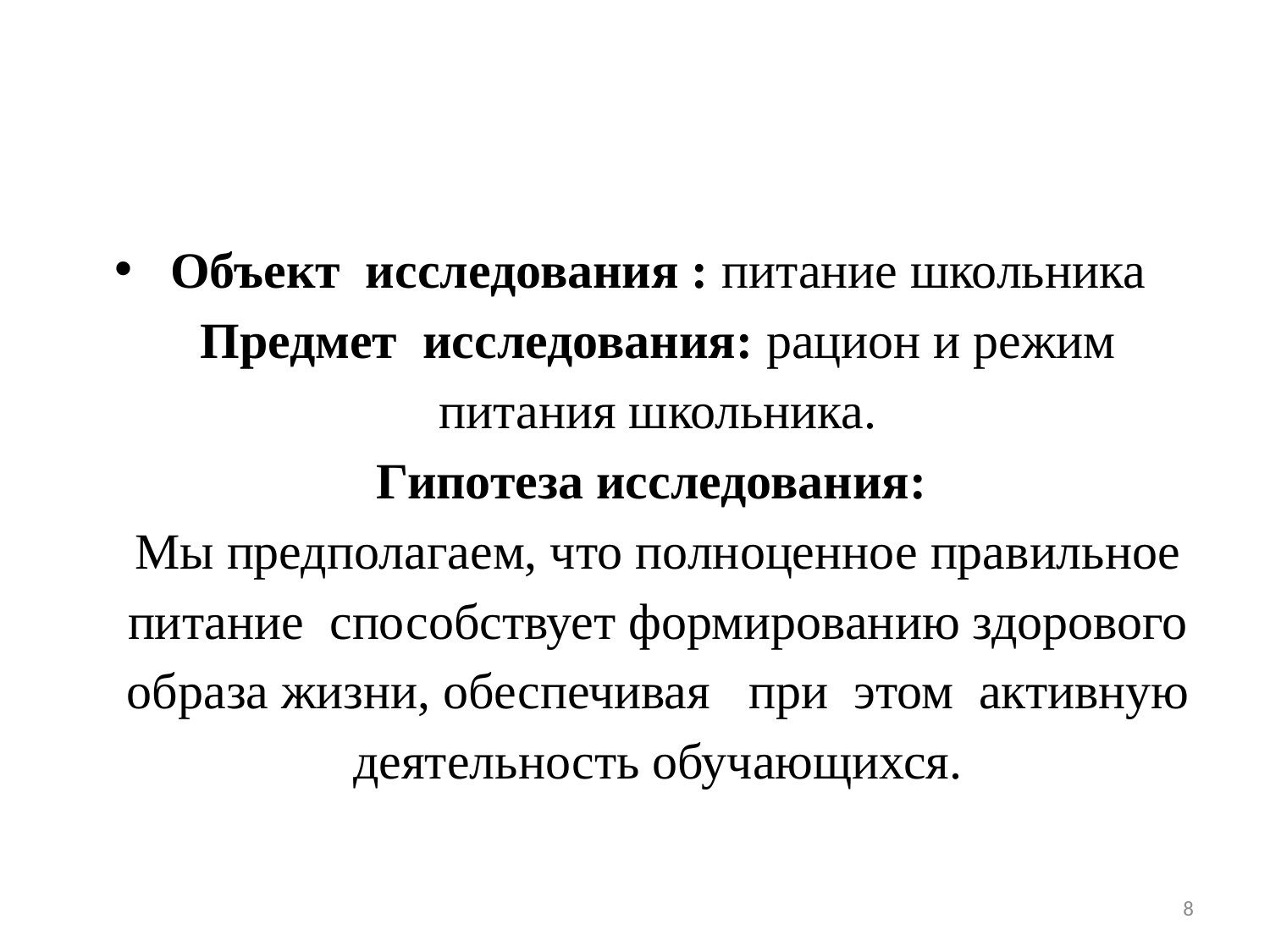

#
Объект  исследования : питание школьника
Предмет  исследования: рацион и режим питания школьника.
Гипотеза исследования:
Мы предполагаем, что полноценное правильное питание  способствует формированию здорового образа жизни, обеспечивая   при  этом  активную деятельность обучающихся.

8